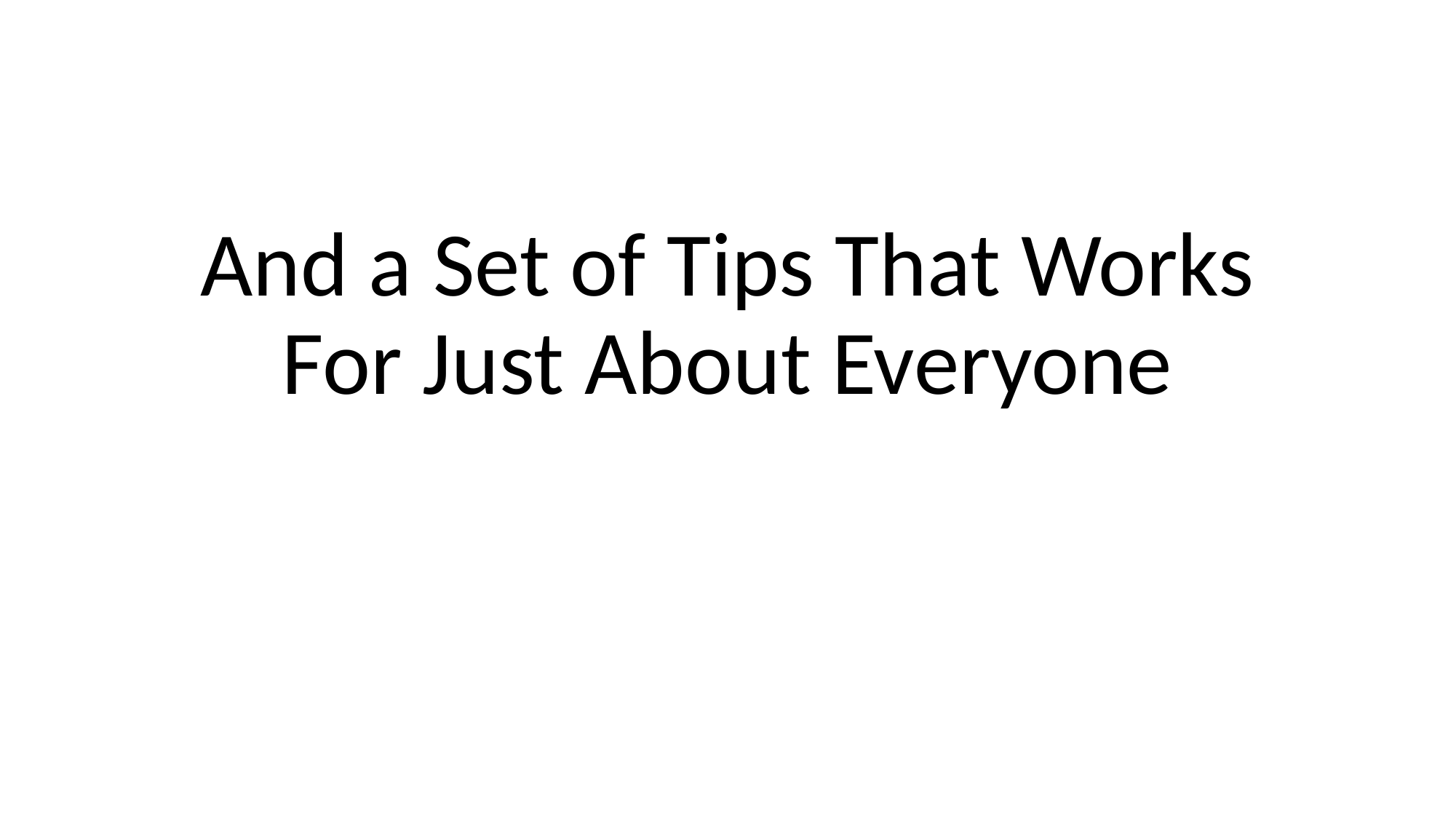

# And a Set of Tips That Works For Just About Everyone